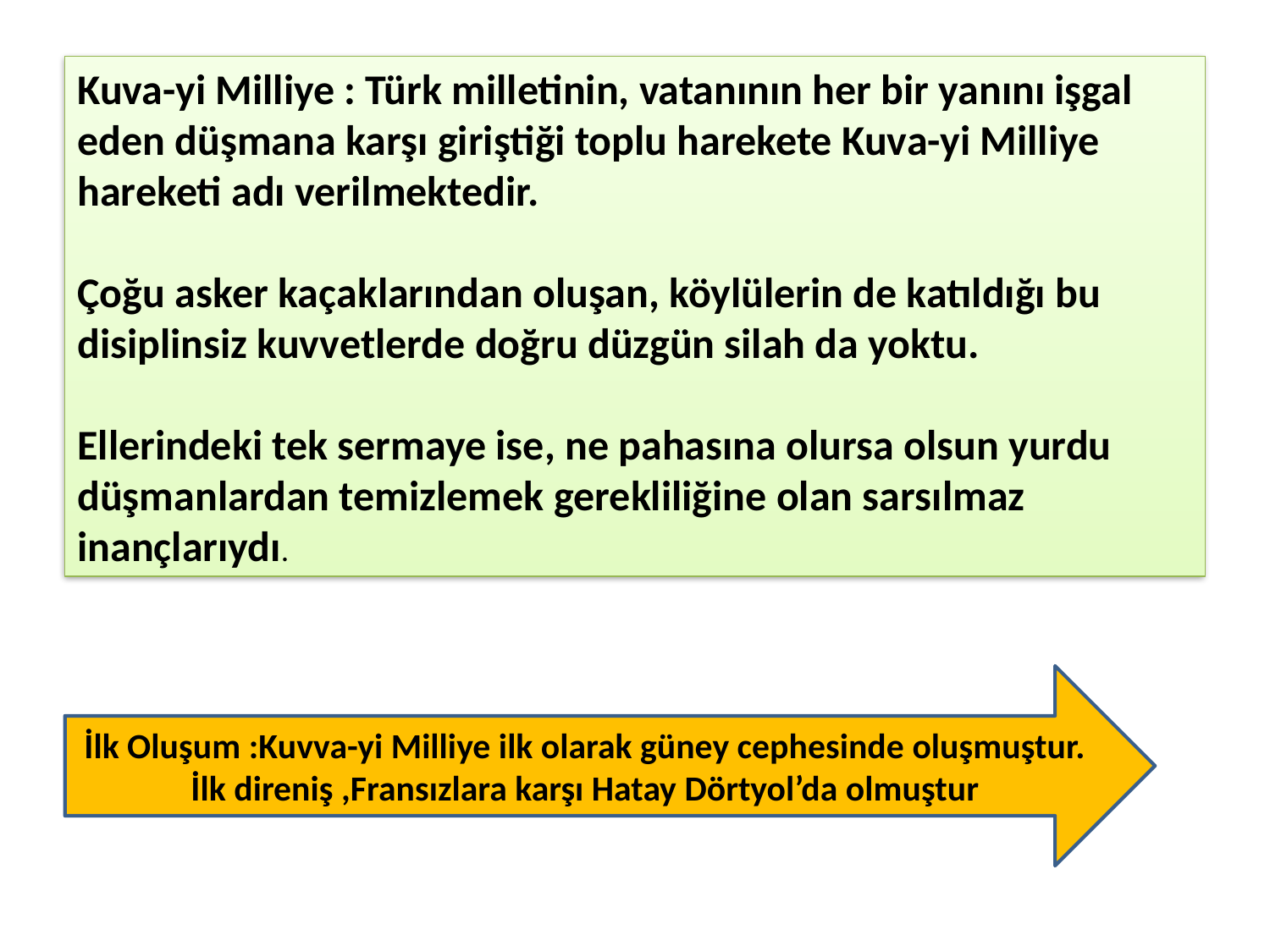

Kuva-yi Milliye : Türk milletinin, vatanının her bir yanını işgal eden düşmana karşı giriştiği toplu harekete Kuva-yi Milliye hareketi adı verilmektedir.

Çoğu asker kaçaklarından oluşan, köylülerin de katıldığı bu disiplinsiz kuvvetlerde doğru düzgün silah da yoktu.

Ellerindeki tek sermaye ise, ne pahasına olursa olsun yurdu düşmanlardan temizlemek gerekliliğine olan sarsılmaz inançlarıydı.
İlk Oluşum :Kuvva-yi Milliye ilk olarak güney cephesinde oluşmuştur. İlk direniş ,Fransızlara karşı Hatay Dörtyol’da olmuştur